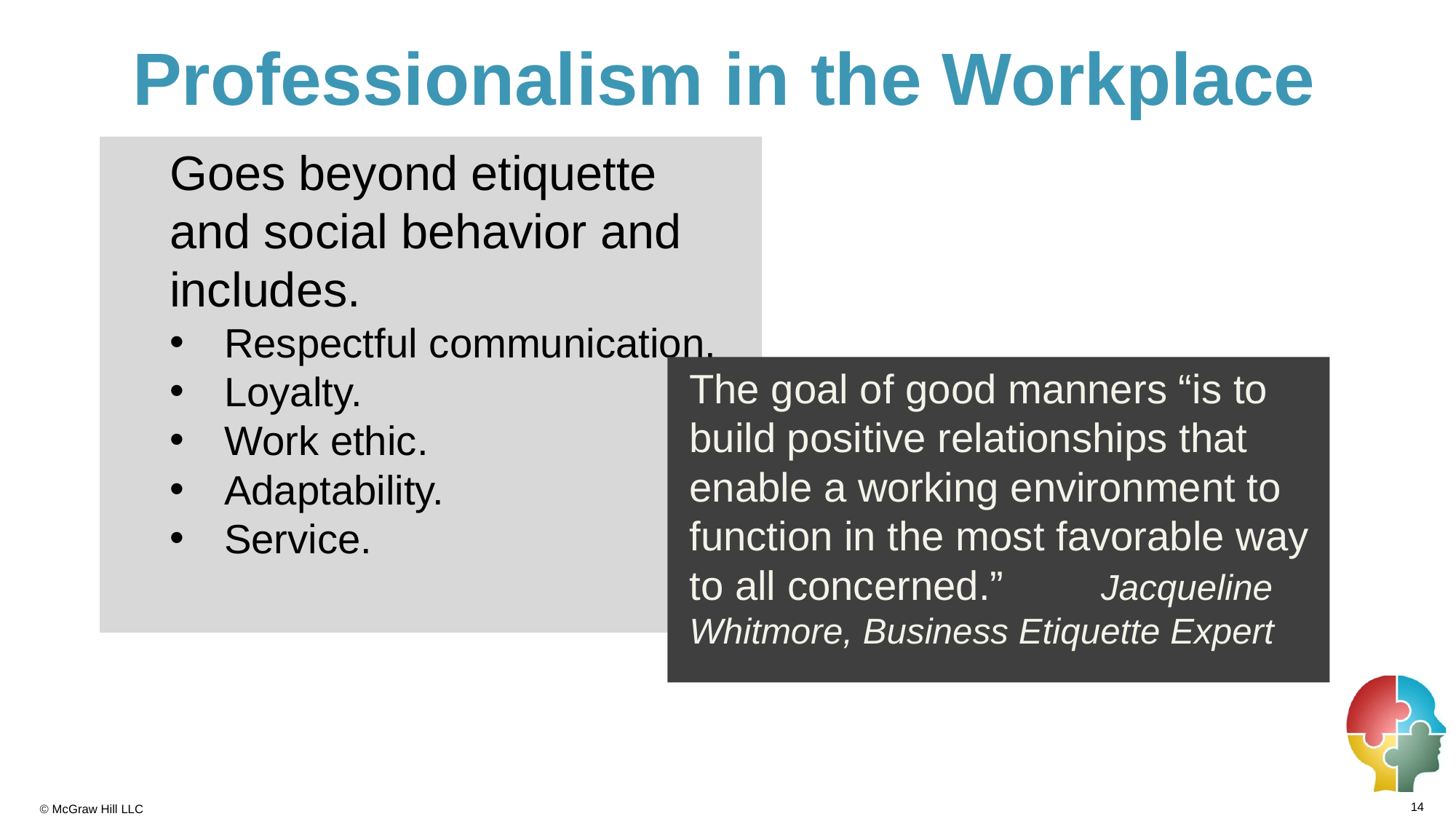

# Professionalism in the Workplace
Goes beyond etiquette and social behavior and includes.
Respectful communication.
Loyalty.
Work ethic.
Adaptability.
Service.
The goal of good manners “is to build positive relationships that enable a working environment to function in the most favorable way to all concerned.”         Jacqueline Whitmore, Business Etiquette Expert
14